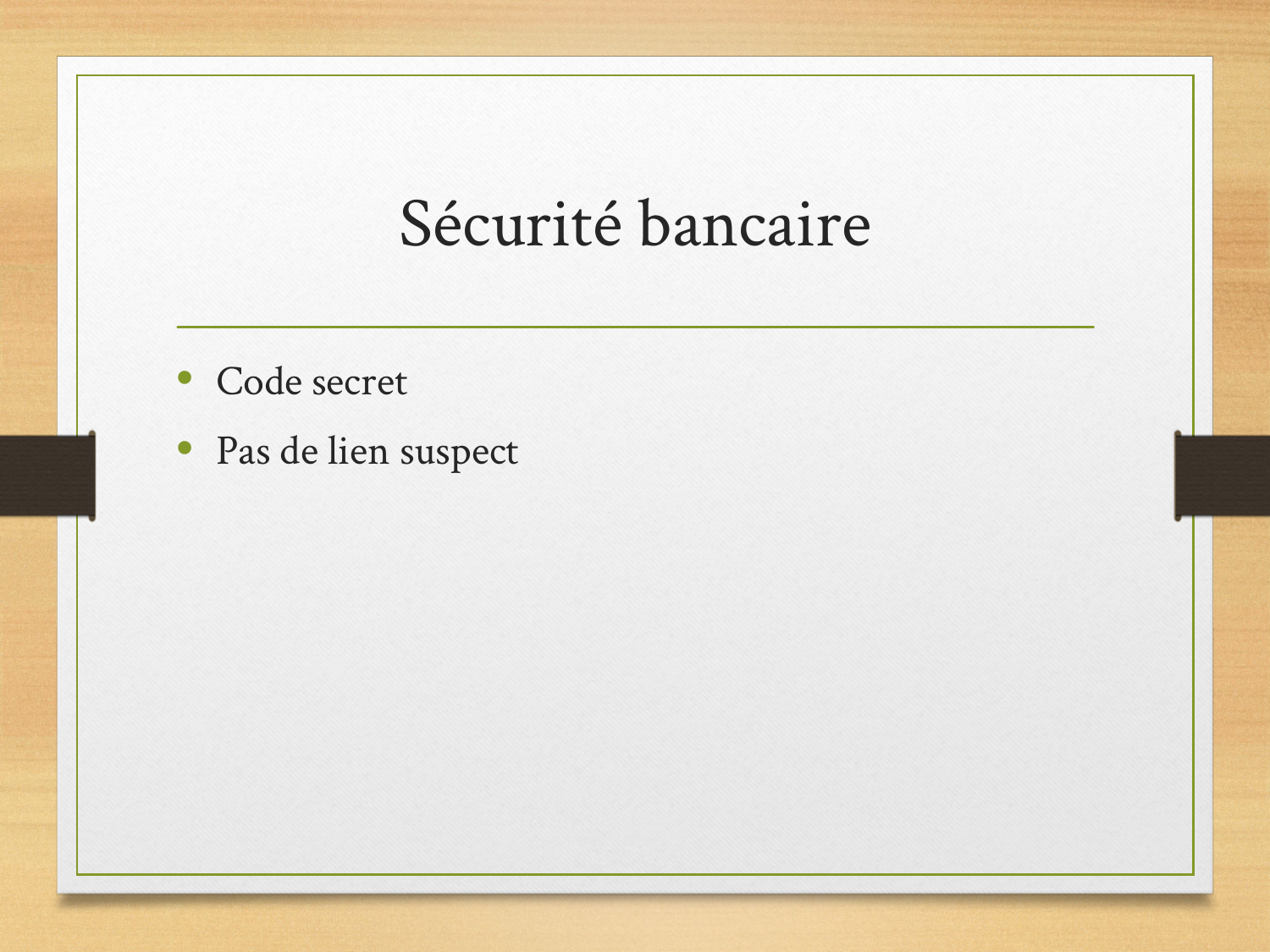

# Sécurité bancaire
Code secret
Pas de lien suspect